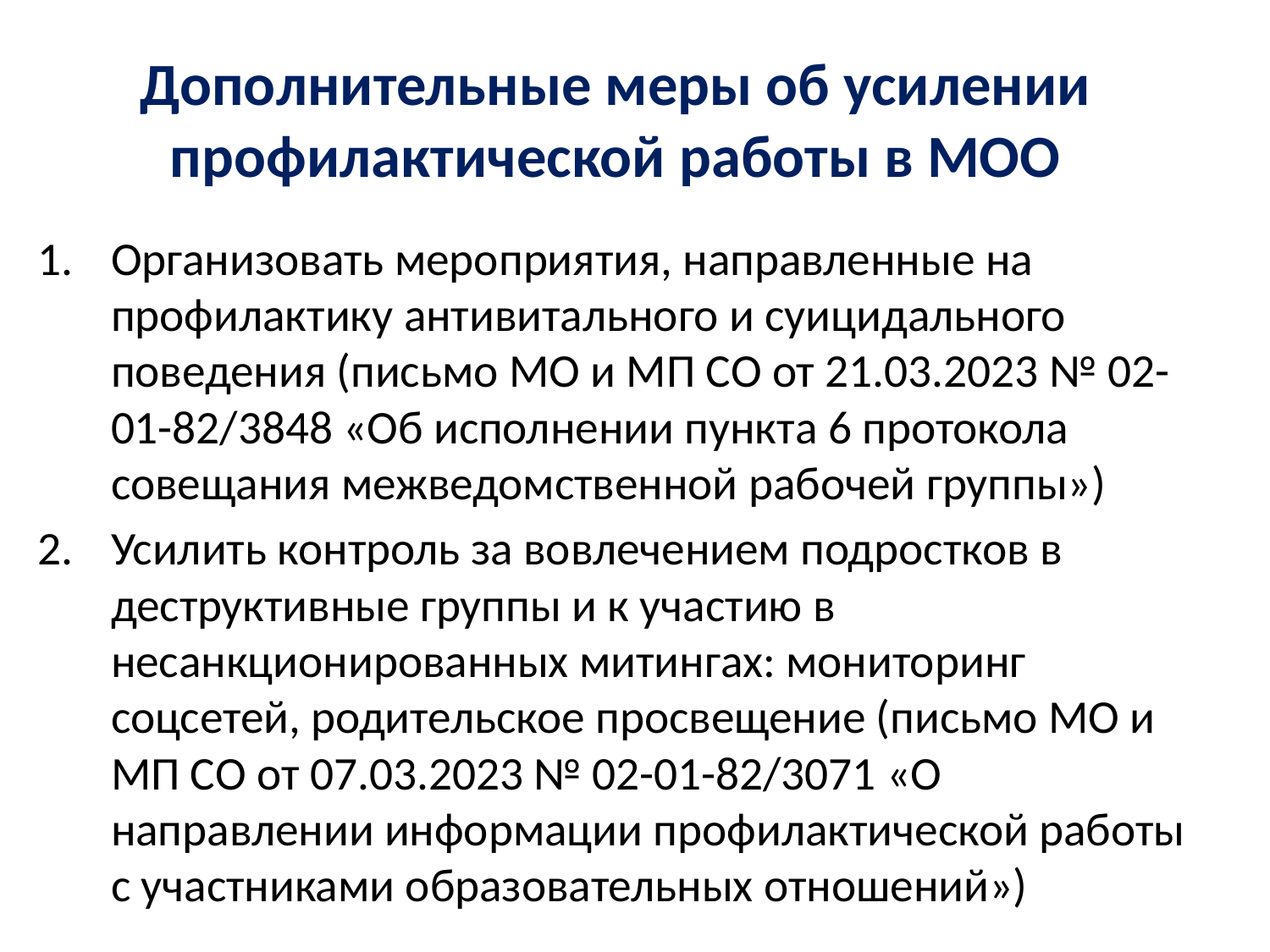

# Дополнительные меры об усилении профилактической работы в МОО
Организовать мероприятия, направленные на профилактику антивитального и суицидального поведения (письмо МО и МП СО от 21.03.2023 № 02-01-82/3848 «Об исполнении пункта 6 протокола совещания межведомственной рабочей группы»)
Усилить контроль за вовлечением подростков в деструктивные группы и к участию в несанкционированных митингах: мониторинг соцсетей, родительское просвещение (письмо МО и МП СО от 07.03.2023 № 02-01-82/3071 «О направлении информации профилактической работы с участниками образовательных отношений»)